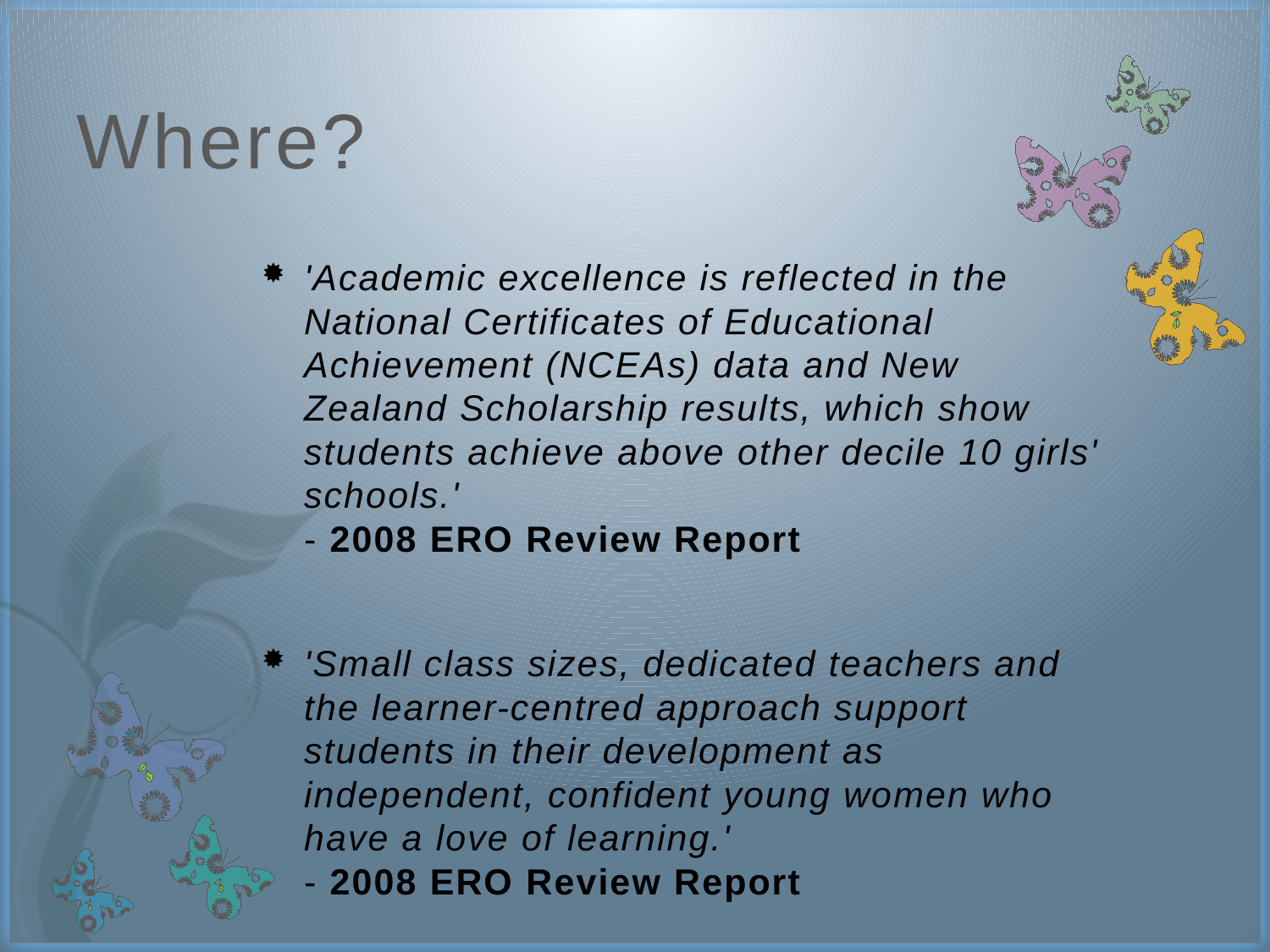

# Where?
'Academic excellence is reflected in the National Certificates of Educational Achievement (NCEAs) data and New Zealand Scholarship results, which show students achieve above other decile 10 girls' schools.'
- 2008 ERO Review Report

'Small class sizes, dedicated teachers and the learner-centred approach support students in their development as independent, confident young women who have a love of learning.'
- 2008 ERO Review Report